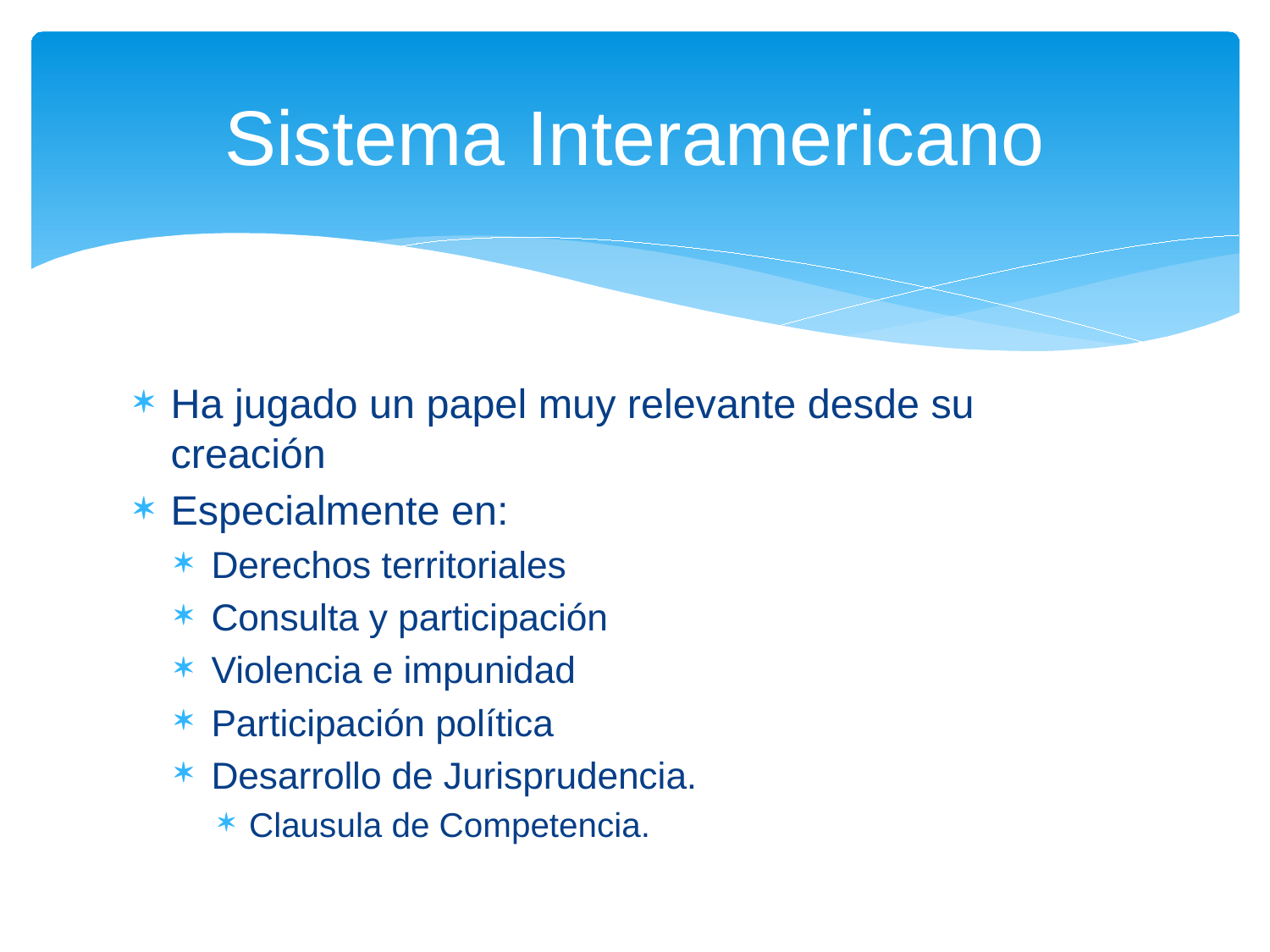

# Sistema Interamericano
Ha jugado un papel muy relevante desde su creación
Especialmente en:
Derechos territoriales
Consulta y participación
Violencia e impunidad
Participación política
Desarrollo de Jurisprudencia.
Clausula de Competencia.